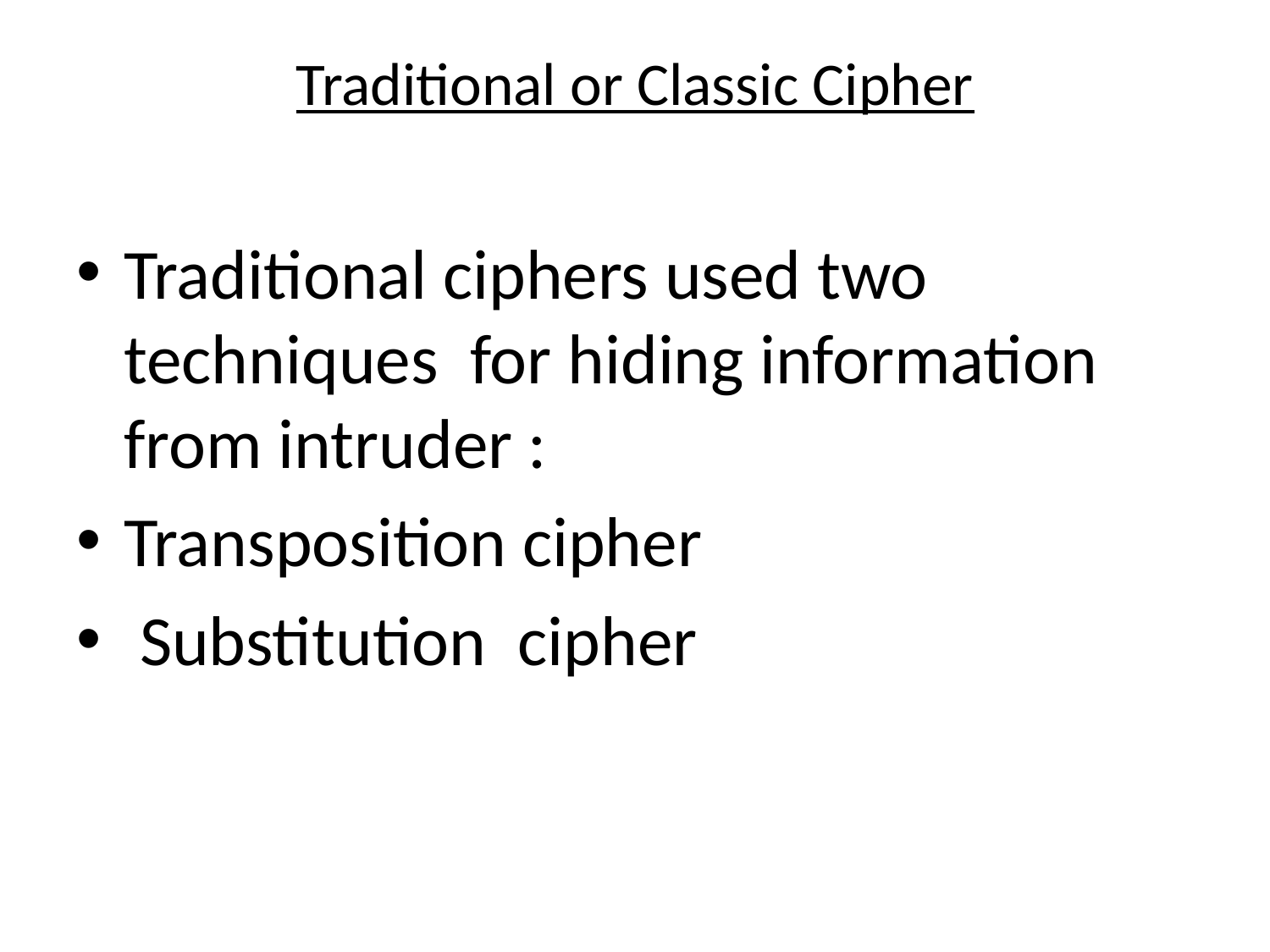

# Traditional or Classic Cipher
Traditional ciphers used two techniques  for hiding information from intruder :
Transposition cipher
 Substitution  cipher